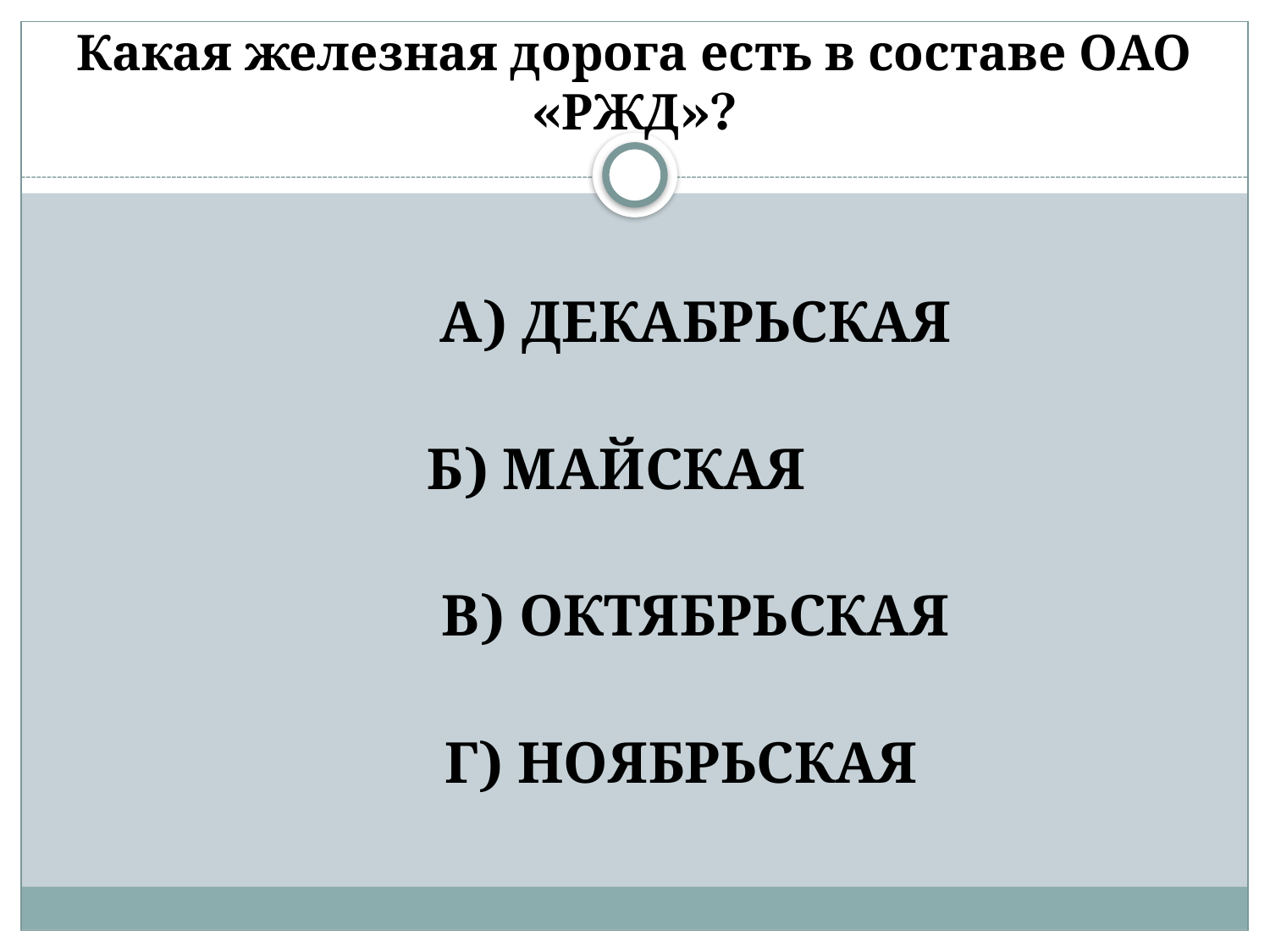

# Какая железная дорога есть в составе ОАО «РЖД»?
                   А) ДЕКАБРЬСКАЯ
        Б) МАЙСКАЯ
                   В) ОКТЯБРЬСКАЯ
                 Г) НОЯБРЬСКАЯ